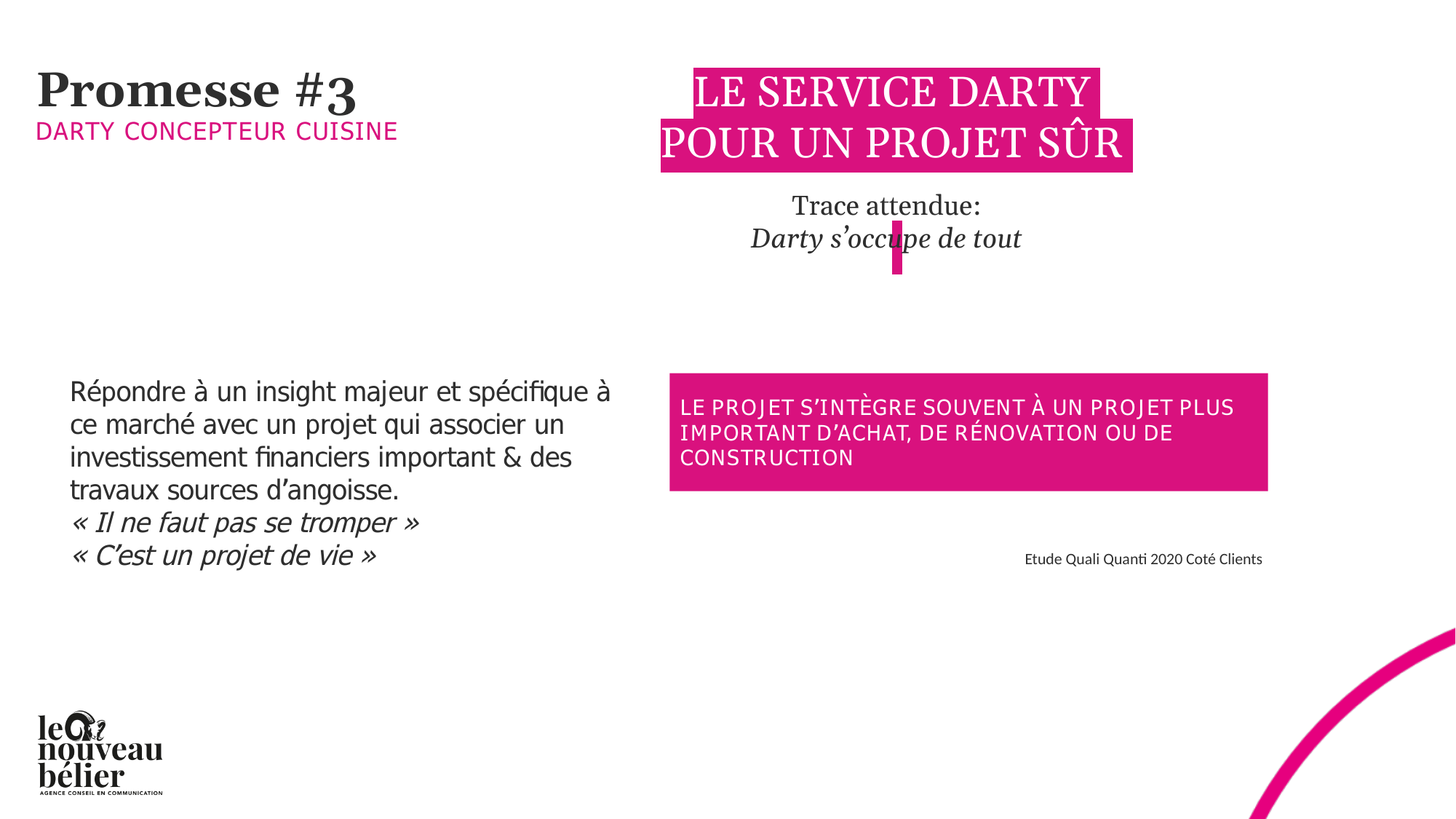

# Promesse #3
LE SERVICE DARTY
POUR UN PROJET SÛR

Darty Concepteur cuisine
Trace attendue:
Darty s’occupe de tout

Répondre à un insight majeur et spécifique à ce marché avec un projet qui associer un investissement financiers important & des travaux sources d’angoisse.
« Il ne faut pas se tromper »
« C’est un projet de vie »
Le projet s’intègre souvent à un projet plus important d’achat, de rénovation ou de construction
Etude Quali Quanti 2020 Coté Clients